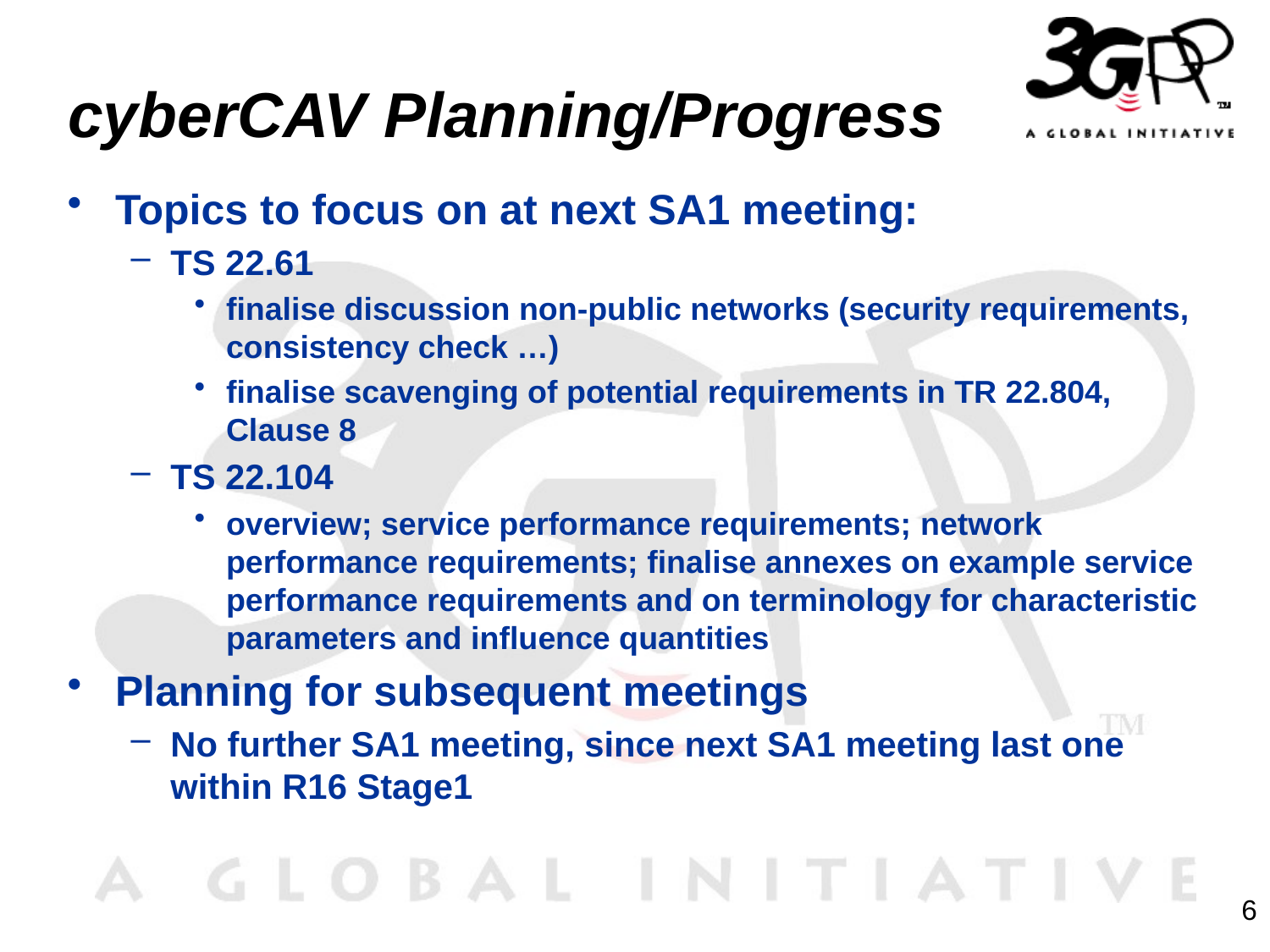

# cyberCAV Planning/Progress
Topics to focus on at next SA1 meeting:
TS 22.61
finalise discussion non-public networks (security requirements, consistency check …)
finalise scavenging of potential requirements in TR 22.804, Clause 8
TS 22.104
overview; service performance requirements; network performance requirements; finalise annexes on example service performance requirements and on terminology for characteristic parameters and influence quantities
Planning for subsequent meetings
No further SA1 meeting, since next SA1 meeting last one within R16 Stage1
6